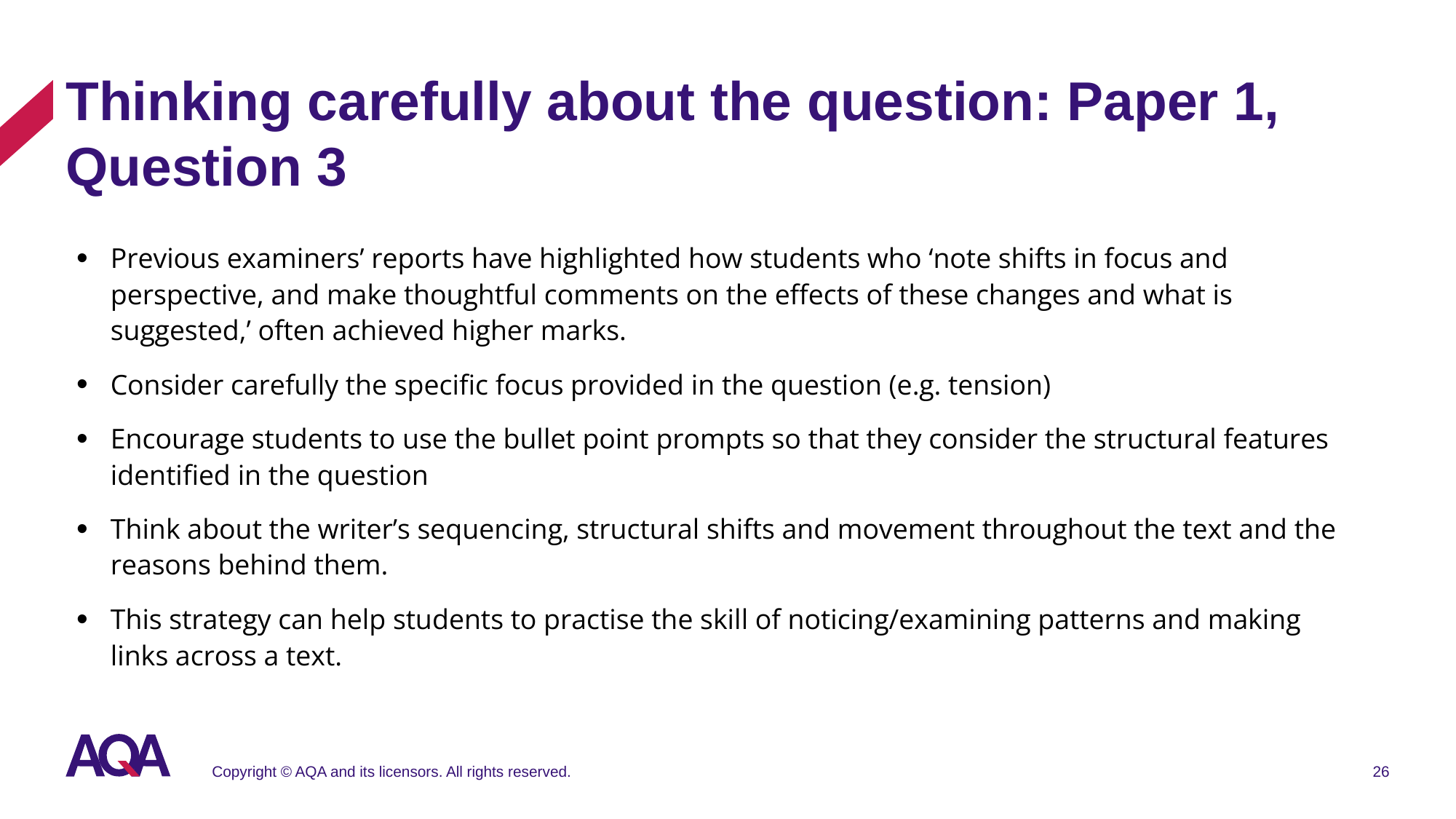

# Thinking carefully about the question: Paper 1, Question 3
Previous examiners’ reports have highlighted how students who ‘note shifts in focus and perspective, and make thoughtful comments on the effects of these changes and what is suggested,’ often achieved higher marks.
Consider carefully the specific focus provided in the question (e.g. tension)
Encourage students to use the bullet point prompts so that they consider the structural features identified in the question
Think about the writer’s sequencing, structural shifts and movement throughout the text and the reasons behind them.
This strategy can help students to practise the skill of noticing/examining patterns and making links across a text.

Copyright © AQA and its licensors. All rights reserved.
26